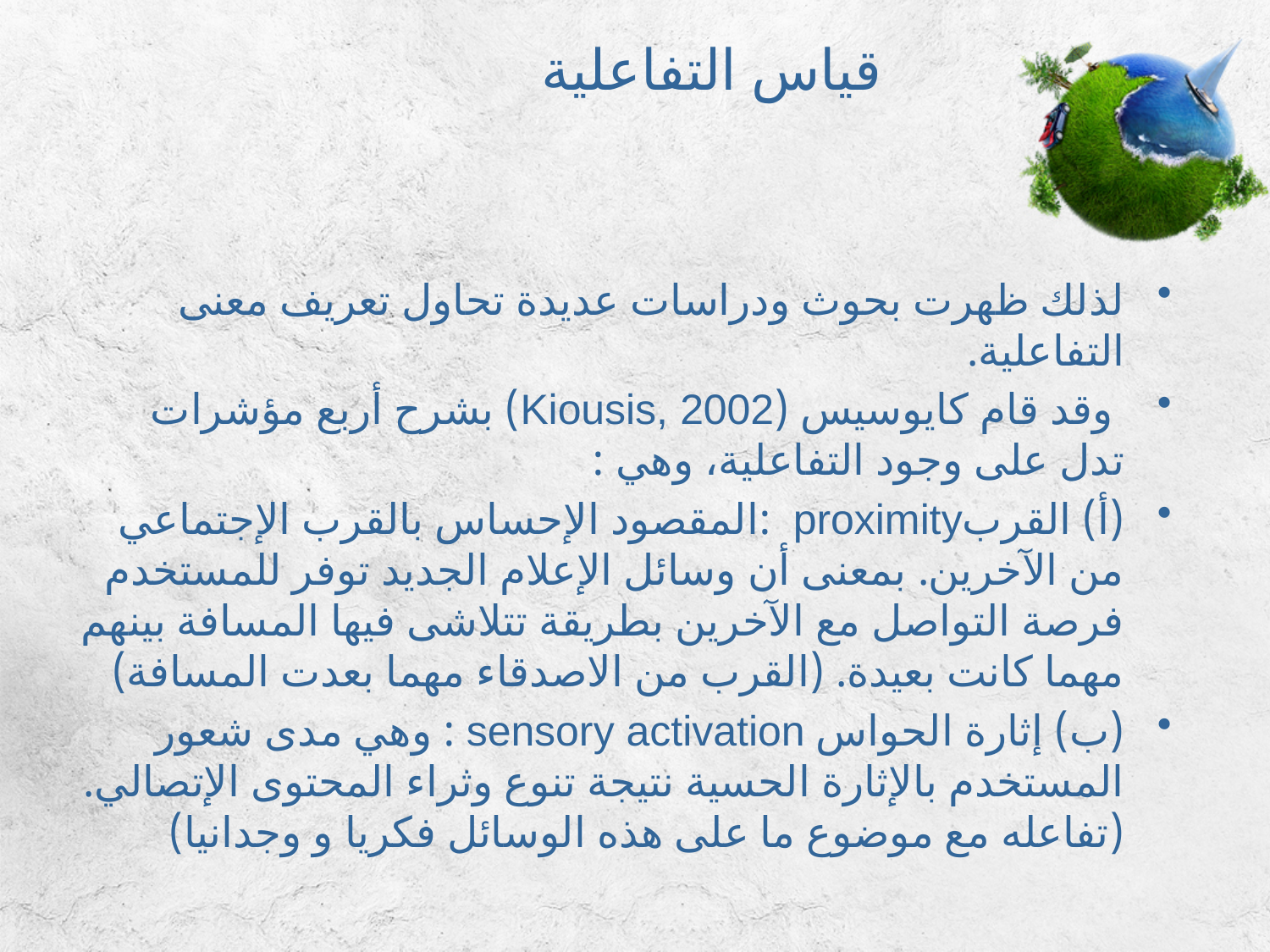

# قياس التفاعلية
لذلك ظهرت بحوث ودراسات عديدة تحاول تعريف معنى التفاعلية.
 وقد قام كايوسيس (Kiousis, 2002) بشرح أربع مؤشرات تدل على وجود التفاعلية، وهي :
(أ) القربproximity  :المقصود الإحساس بالقرب الإجتماعي من الآخرين. بمعنى أن وسائل الإعلام الجديد توفر للمستخدم فرصة التواصل مع الآخرين بطريقة تتلاشى فيها المسافة بينهم مهما كانت بعيدة. (القرب من الاصدقاء مهما بعدت المسافة)
(ب) إثارة الحواس sensory activation : وهي مدى شعور المستخدم بالإثارة الحسية نتيجة تنوع وثراء المحتوى الإتصالي. (تفاعله مع موضوع ما على هذه الوسائل فكريا و وجدانيا)